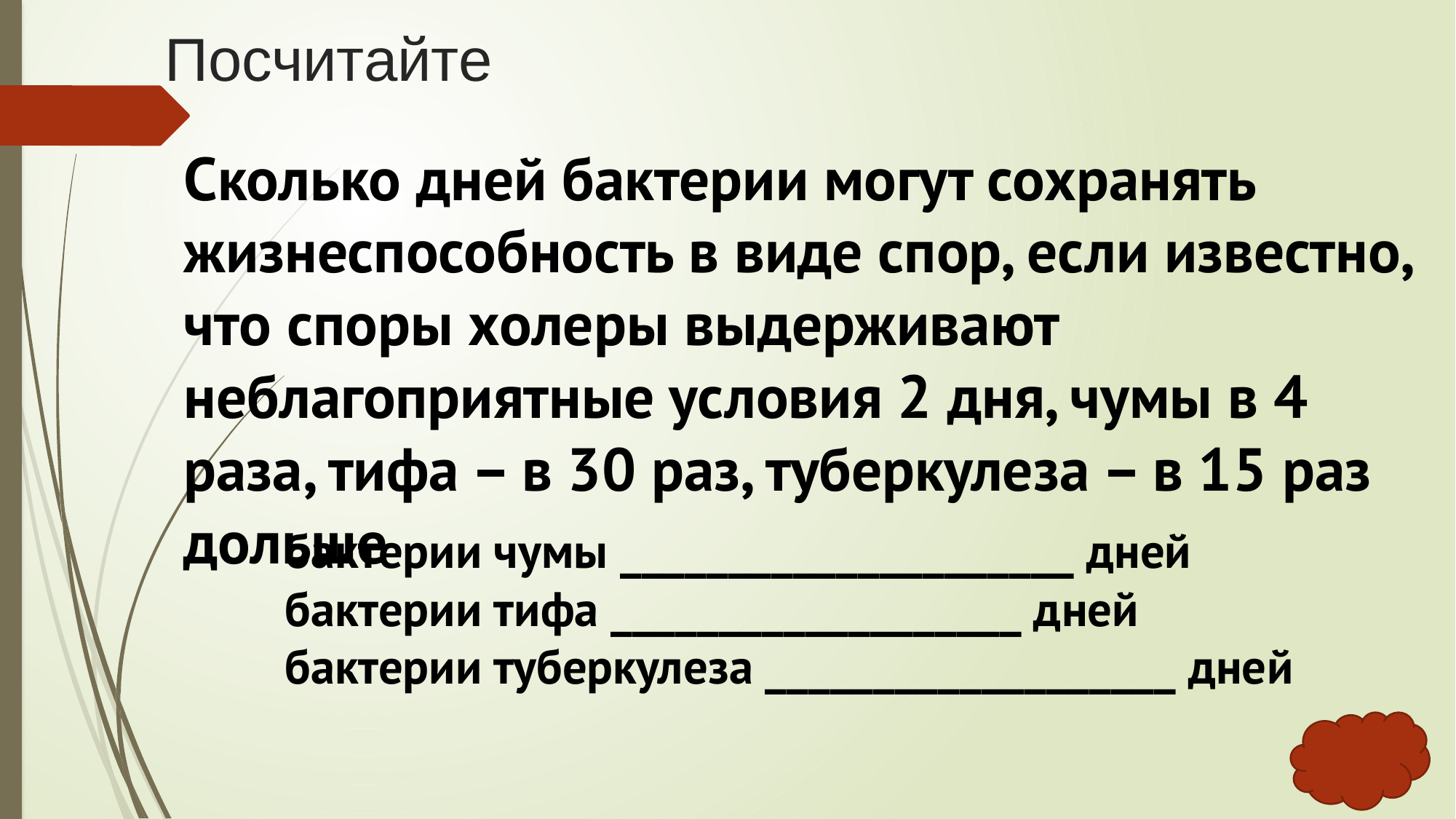

# Посчитайте
Сколько дней бактерии могут сохранять жизнеспособность в виде спор, если известно, что споры холеры выдерживают неблагоприятные условия 2 дня, чумы в 4 раза, тифа – в 30 раз, туберкулеза – в 15 раз дольше
бактерии чумы _____________________ дней
бактерии тифа ___________________ дней
бактерии туберкулеза ___________________ дней